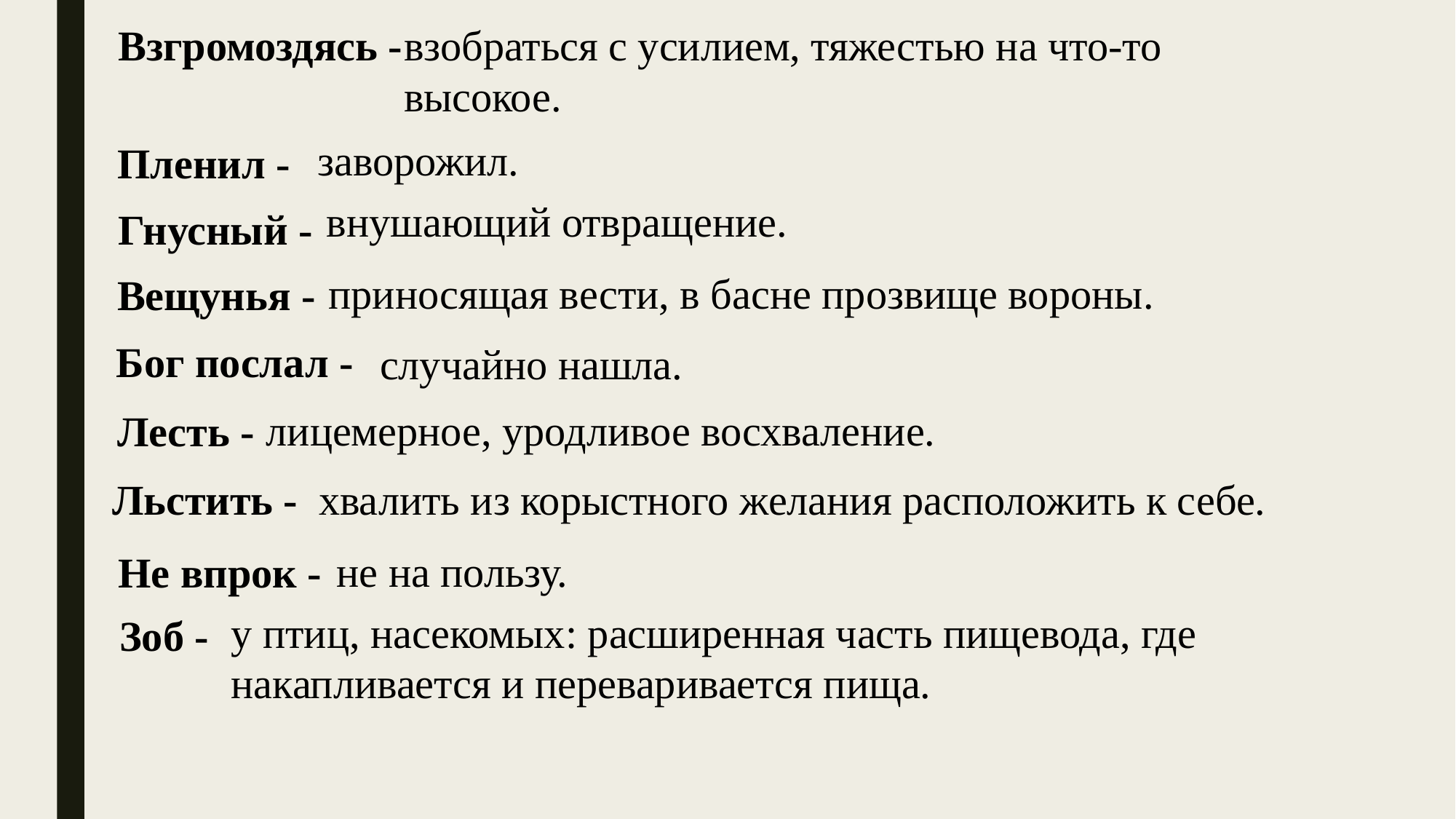

Взгромоздясь -
взобраться с усилием, тяжестью на что-то высокое.
заворожил.
Пленил -
внушающий отвращение.
Гнусный -
приносящая вести, в басне прозвище вороны.
Вещунья -
Бог послал -
случайно нашла.
лицемерное, уродливое восхваление.
Лесть -
Льстить -
хвалить из корыстного желания расположить к себе.
не на пользу.
Не впрок -
у птиц, насекомых: расширенная часть пищевода, где накапливается и переваривается пища.
Зоб -